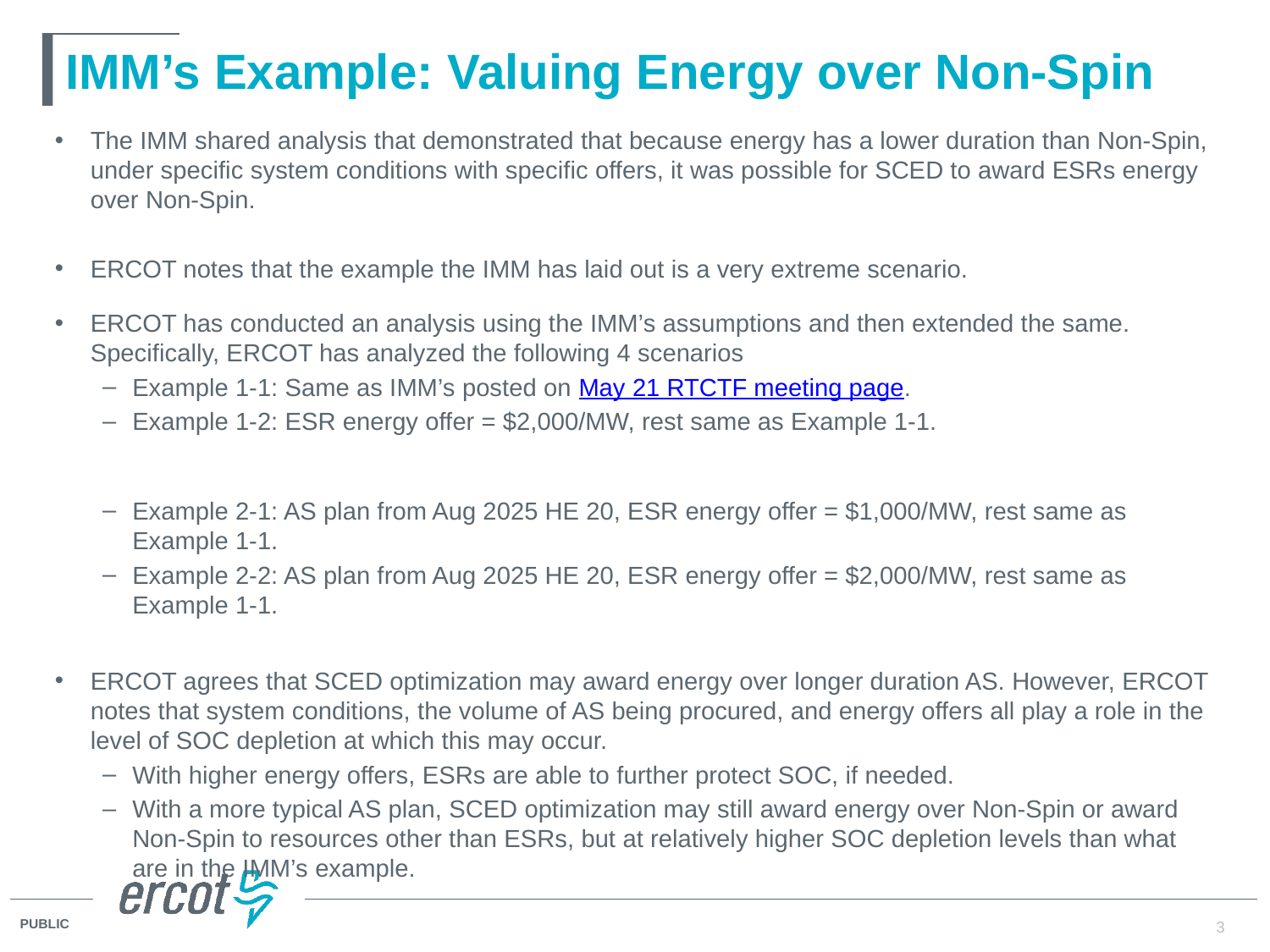

# IMM’s Example: Valuing Energy over Non-Spin
The IMM shared analysis that demonstrated that because energy has a lower duration than Non-Spin, under specific system conditions with specific offers, it was possible for SCED to award ESRs energy over Non-Spin.

ERCOT notes that the example the IMM has laid out is a very extreme scenario.

ERCOT has conducted an analysis using the IMM’s assumptions and then extended the same. Specifically, ERCOT has analyzed the following 4 scenarios
Example 1-1: Same as IMM’s posted on May 21 RTCTF meeting page.
Example 1-2: ESR energy offer = $2,000/MW, rest same as Example 1-1.

Example 2-1: AS plan from Aug 2025 HE 20, ESR energy offer = $1,000/MW, rest same as Example 1-1.
Example 2-2: AS plan from Aug 2025 HE 20, ESR energy offer = $2,000/MW, rest same as Example 1-1.

ERCOT agrees that SCED optimization may award energy over longer duration AS. However, ERCOT notes that system conditions, the volume of AS being procured, and energy offers all play a role in the level of SOC depletion at which this may occur.
With higher energy offers, ESRs are able to further protect SOC, if needed.
With a more typical AS plan, SCED optimization may still award energy over Non-Spin or award Non-Spin to resources other than ESRs, but at relatively higher SOC depletion levels than what are in the IMM’s example.

3